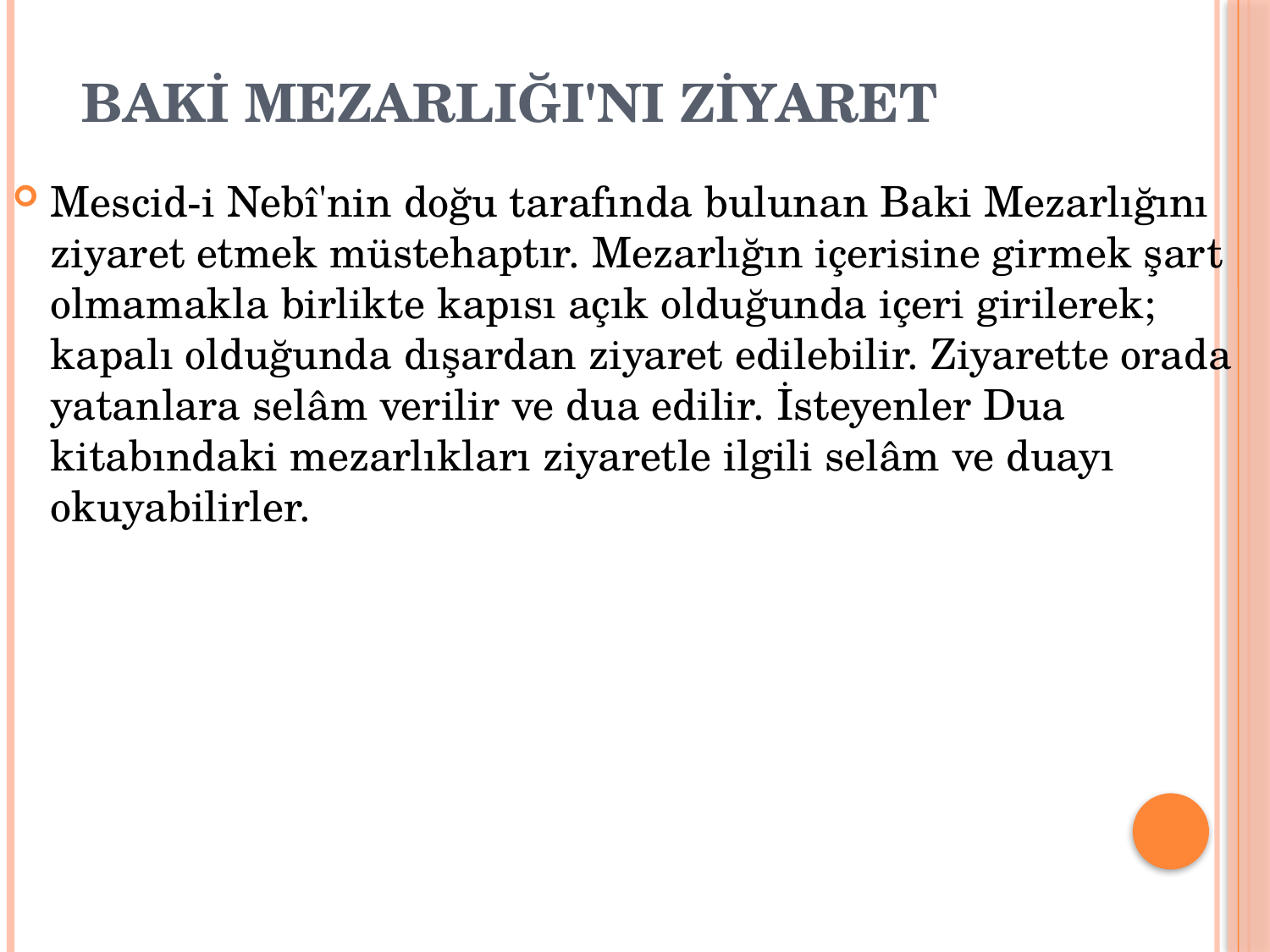

# Baki Mezarlığı'nı Ziyaret
Mescid-i Nebî'nin doğu tarafında bulunan Baki Mezarlığını ziyaret etmek müstehaptır. Mezarlığın içerisine girmek şart olmamakla birlikte kapısı açık olduğunda içeri girilerek; kapalı olduğunda dışardan ziyaret edilebilir. Ziyarette orada yatanlara selâm verilir ve dua edilir. İsteyenler Dua kitabındaki mezarlıkları ziyaretle ilgili selâm ve duayı okuyabilirler.